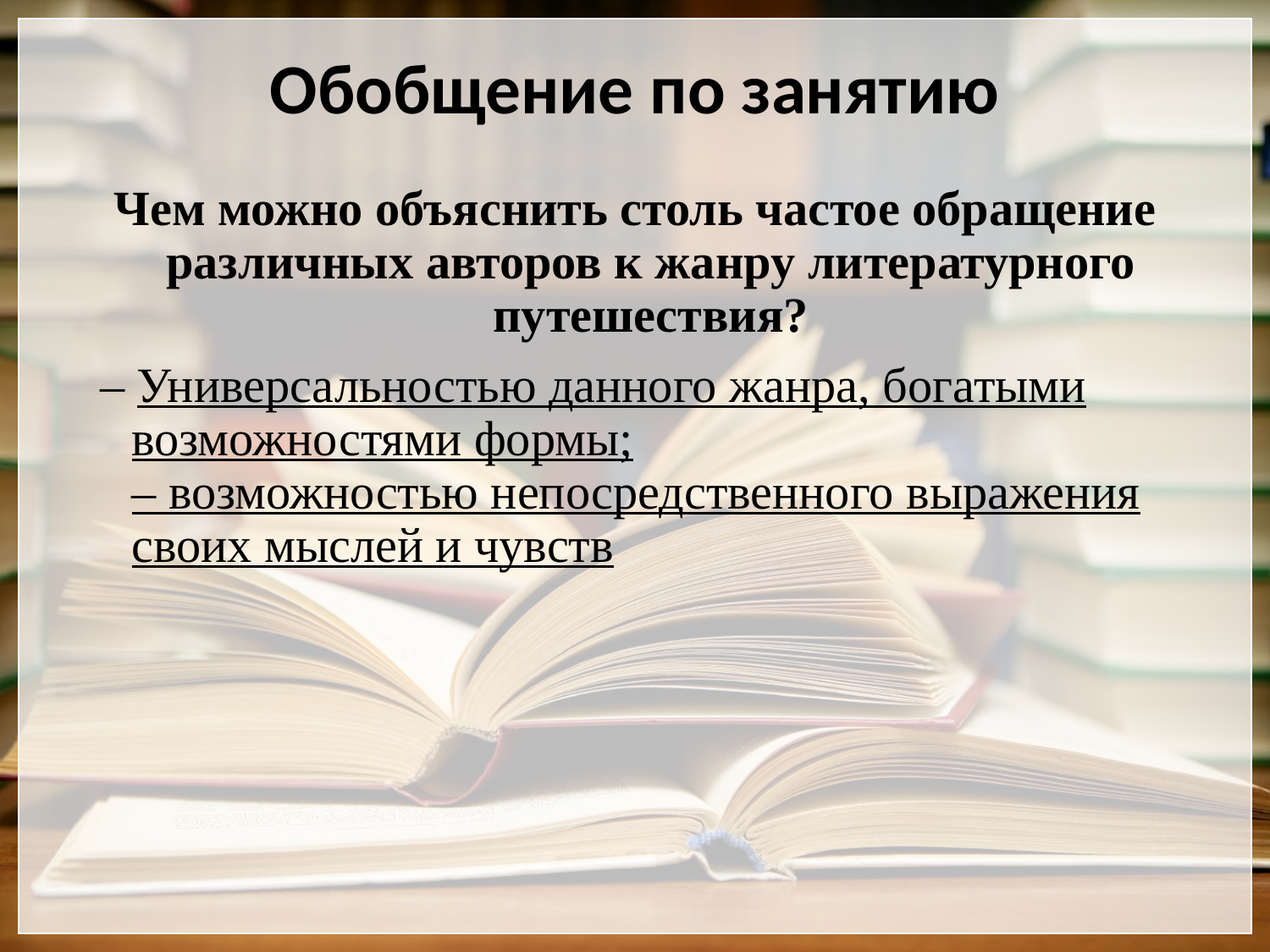

# Обобщение по занятию
Чем можно объяснить столь частое обращение различных авторов к жанру литературного путешествия?
– Универсальностью данного жанра, богатыми возможностями формы;
– возможностью непосредственного выражения своих мыслей и чувств